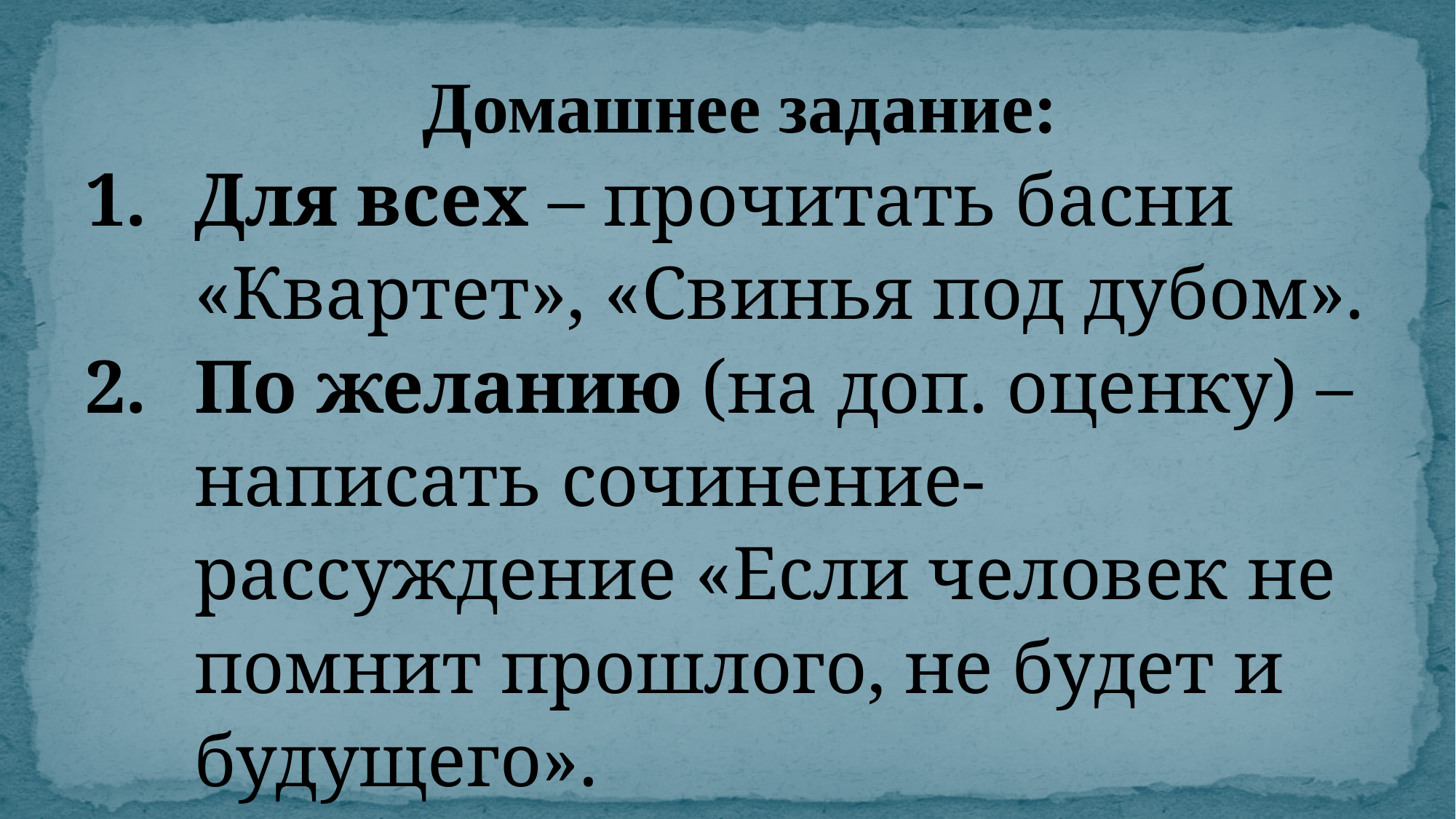

Домашнее задание:
Для всех – прочитать басни «Квартет», «Свинья под дубом».
По желанию (на доп. оценку) – написать сочинение-рассуждение «Если человек не помнит прошлого, не будет и будущего».